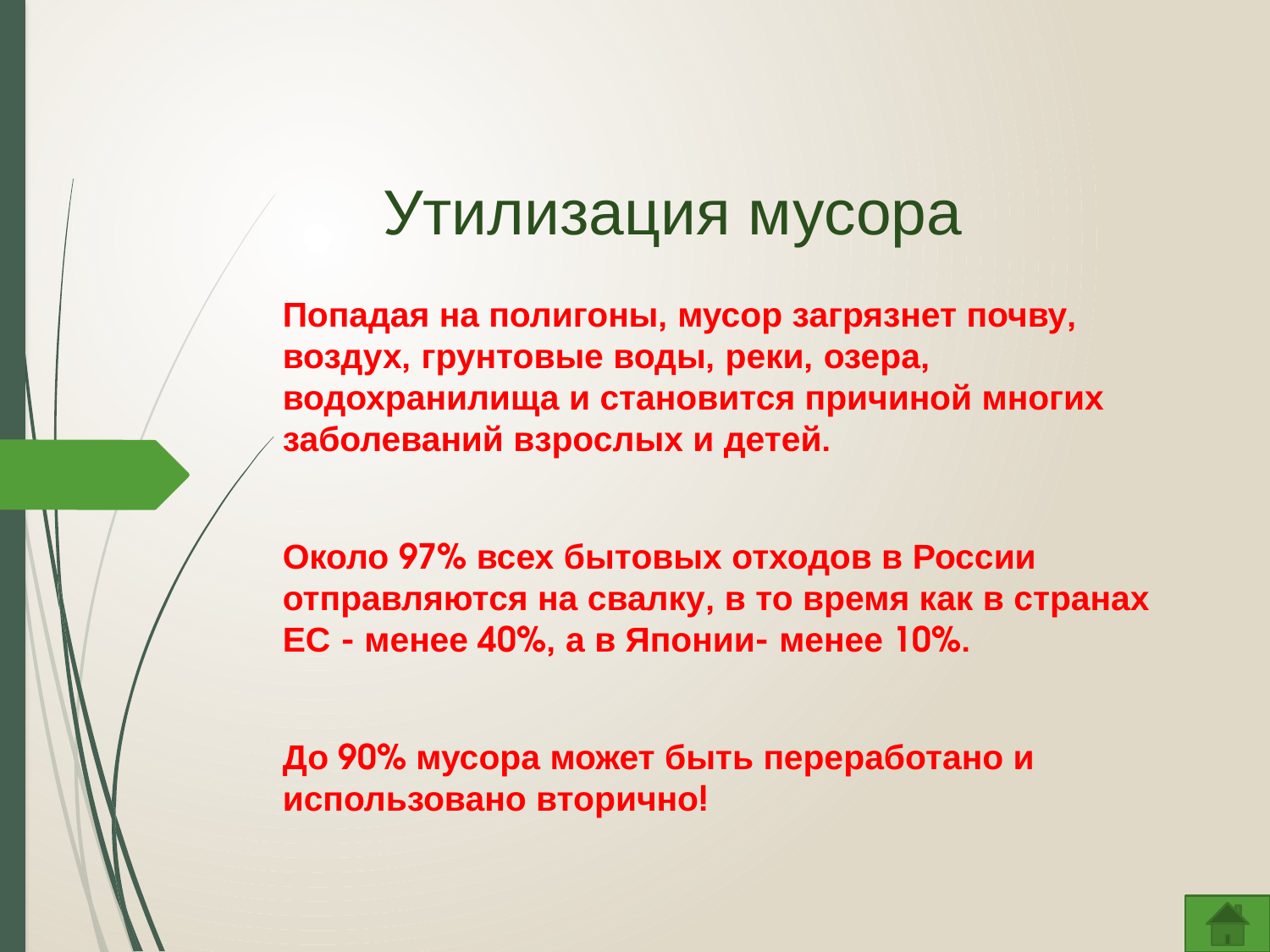

# Утилизация мусора
Попадая на полигоны, мусор загрязнет почву, воздух, грунтовые воды, реки, озера, водохранилища и становится причиной многих заболеваний взрослых и детей.

Около 97% всех бытовых отходов в России отправляются на свалку, в то время как в странах ЕС - менее 40%, а в Японии- менее 10%.

До 90% мусора может быть переработано и использовано вторично!